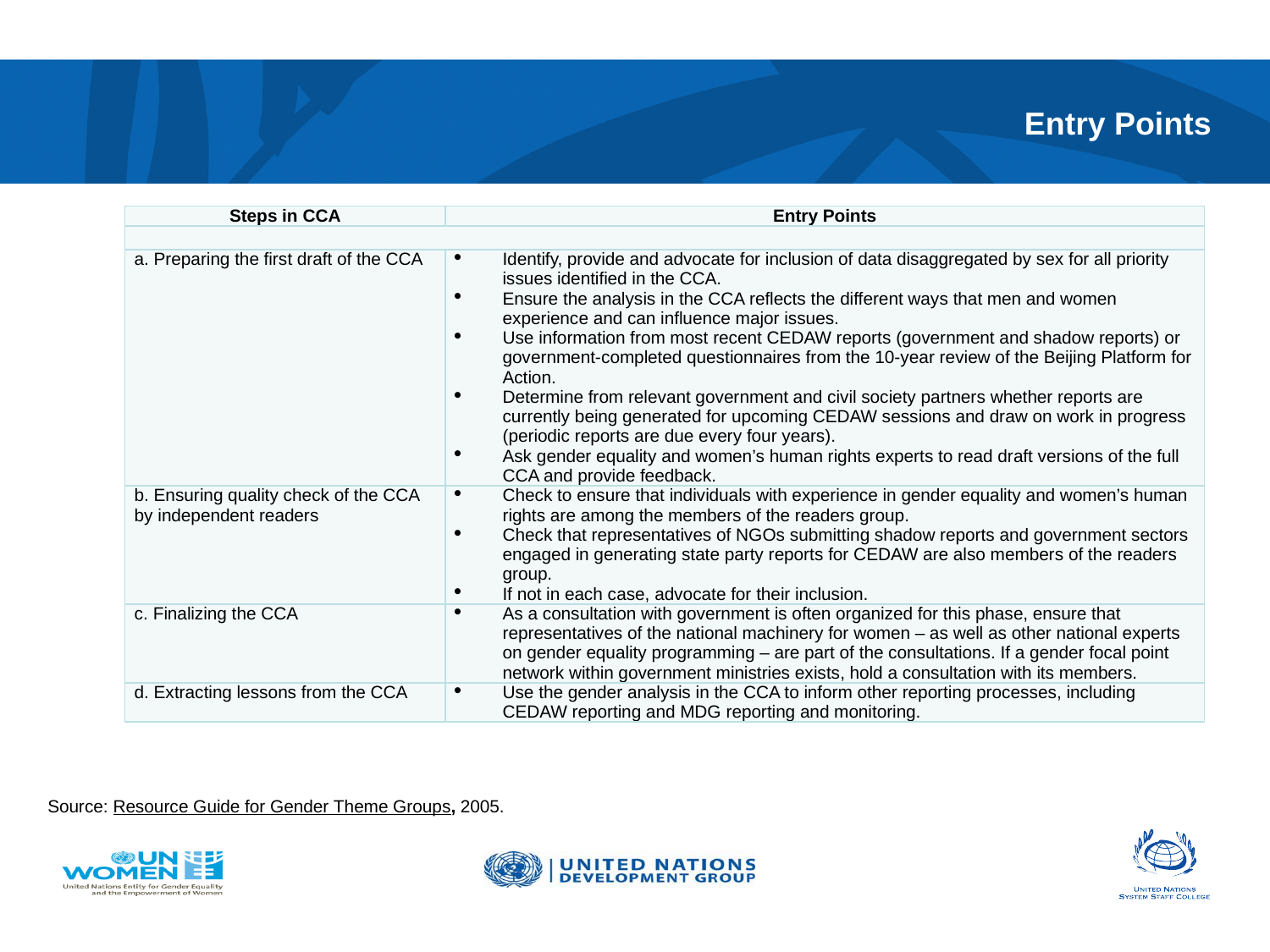

# Entry Points
| Steps in CCA | Entry Points |
| --- | --- |
|  |  |
| a. Preparing the first draft of the CCA | Identify, provide and advocate for inclusion of data disaggregated by sex for all priority issues identified in the CCA. Ensure the analysis in the CCA reflects the different ways that men and women experience and can influence major issues. Use information from most recent CEDAW reports (government and shadow reports) or government-completed questionnaires from the 10-year review of the Beijing Platform for Action. Determine from relevant government and civil society partners whether reports are currently being generated for upcoming CEDAW sessions and draw on work in progress (periodic reports are due every four years). Ask gender equality and women’s human rights experts to read draft versions of the full CCA and provide feedback. |
| b. Ensuring quality check of the CCA by independent readers | Check to ensure that individuals with experience in gender equality and women’s human rights are among the members of the readers group. Check that representatives of NGOs submitting shadow reports and government sectors engaged in generating state party reports for CEDAW are also members of the readers group. If not in each case, advocate for their inclusion. |
| c. Finalizing the CCA | As a consultation with government is often organized for this phase, ensure that representatives of the national machinery for women – as well as other national experts on gender equality programming – are part of the consultations. If a gender focal point network within government ministries exists, hold a consultation with its members. |
| d. Extracting lessons from the CCA | Use the gender analysis in the CCA to inform other reporting processes, including CEDAW reporting and MDG reporting and monitoring. |
Source: Resource Guide for Gender Theme Groups, 2005.